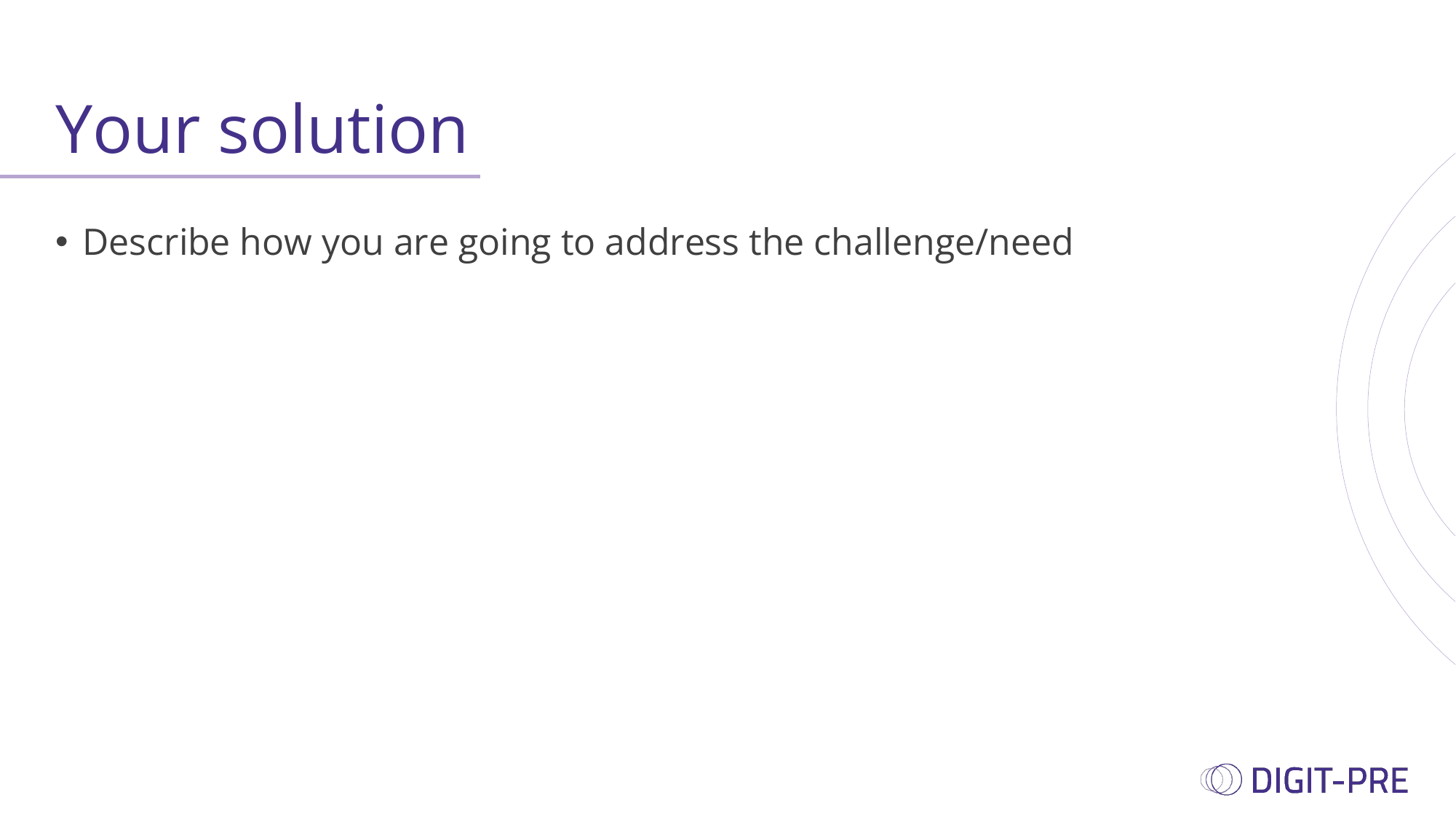

# Your solution
Describe how you are going to address the challenge/need